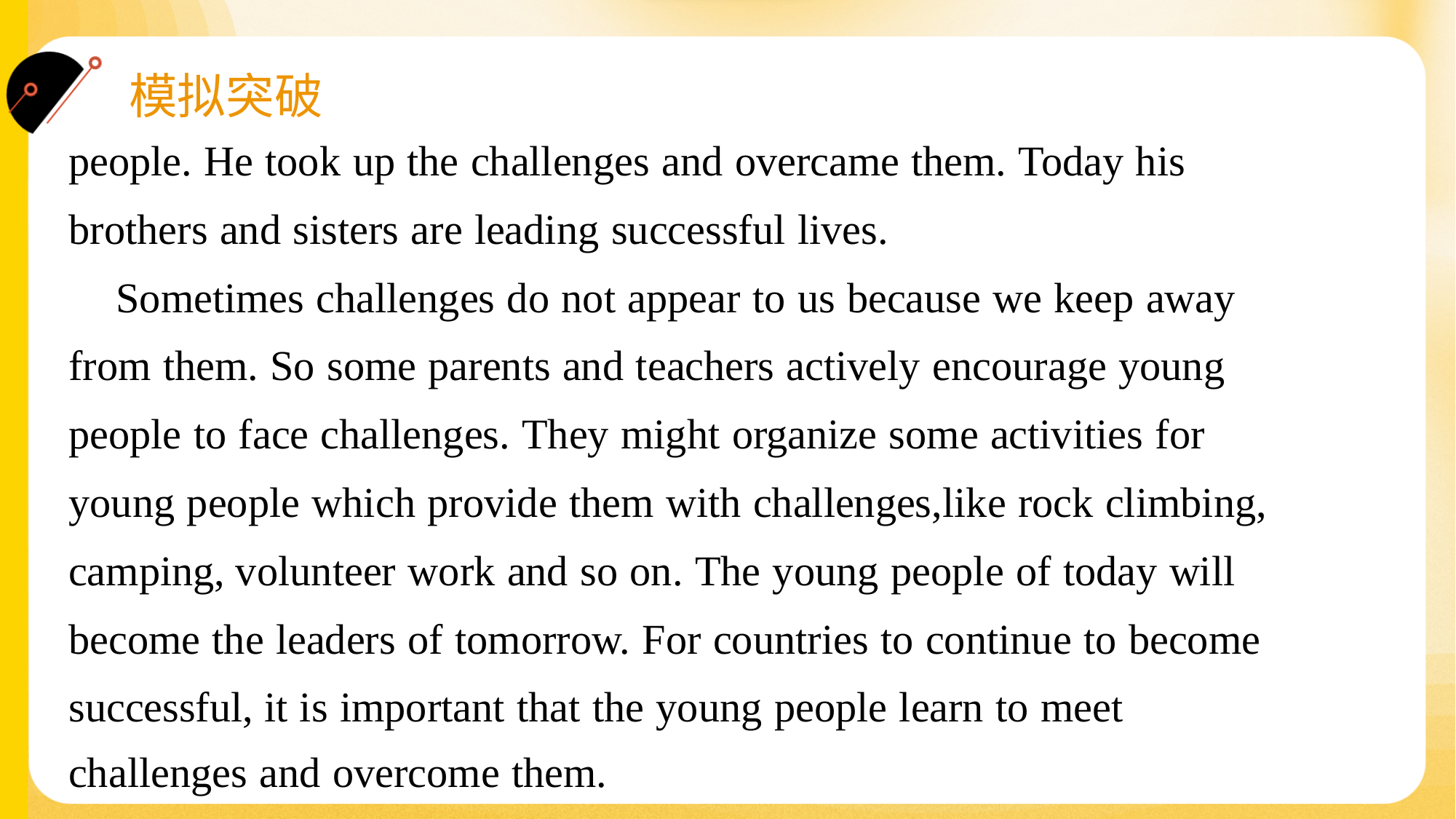

people. He took up the challenges and overcame them. Today his
brothers and sisters are leading successful lives.
    Sometimes challenges do not appear to us because we keep away
from them. So some parents and teachers actively encourage young
people to face challenges. They might organize some activities for
young people which provide them with challenges,like rock climbing,
camping, volunteer work and so on. The young people of today will
become the leaders of tomorrow. For countries to continue to become
successful, it is important that the young people learn to meet
challenges and overcome them.#1.3